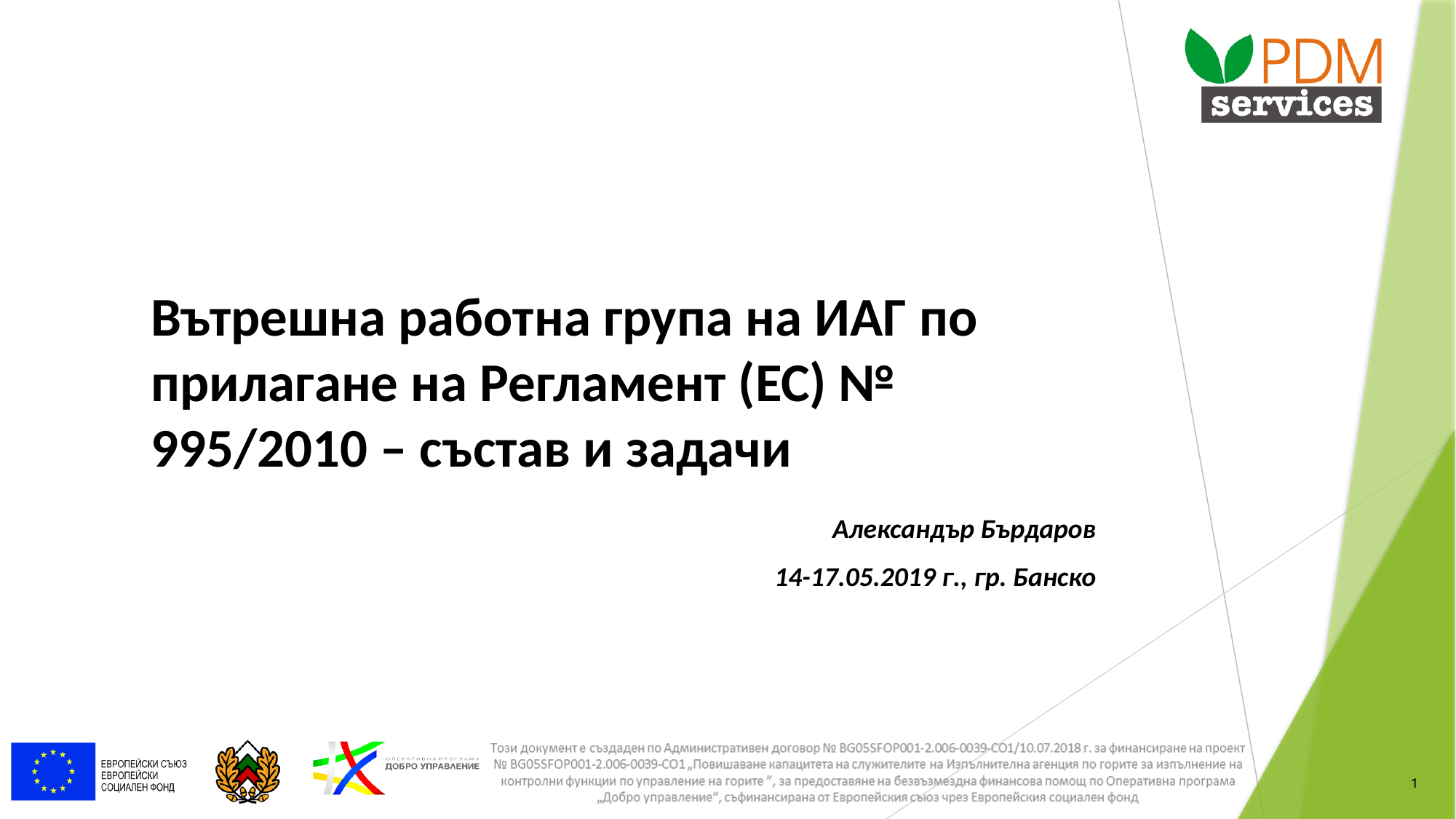

# Вътрешна работна група на ИАГ по прилагане на Регламент (ЕС) № 995/2010 – състав и задачи
Александър Бърдаров
14-17.05.2019 г., гр. Банско
1